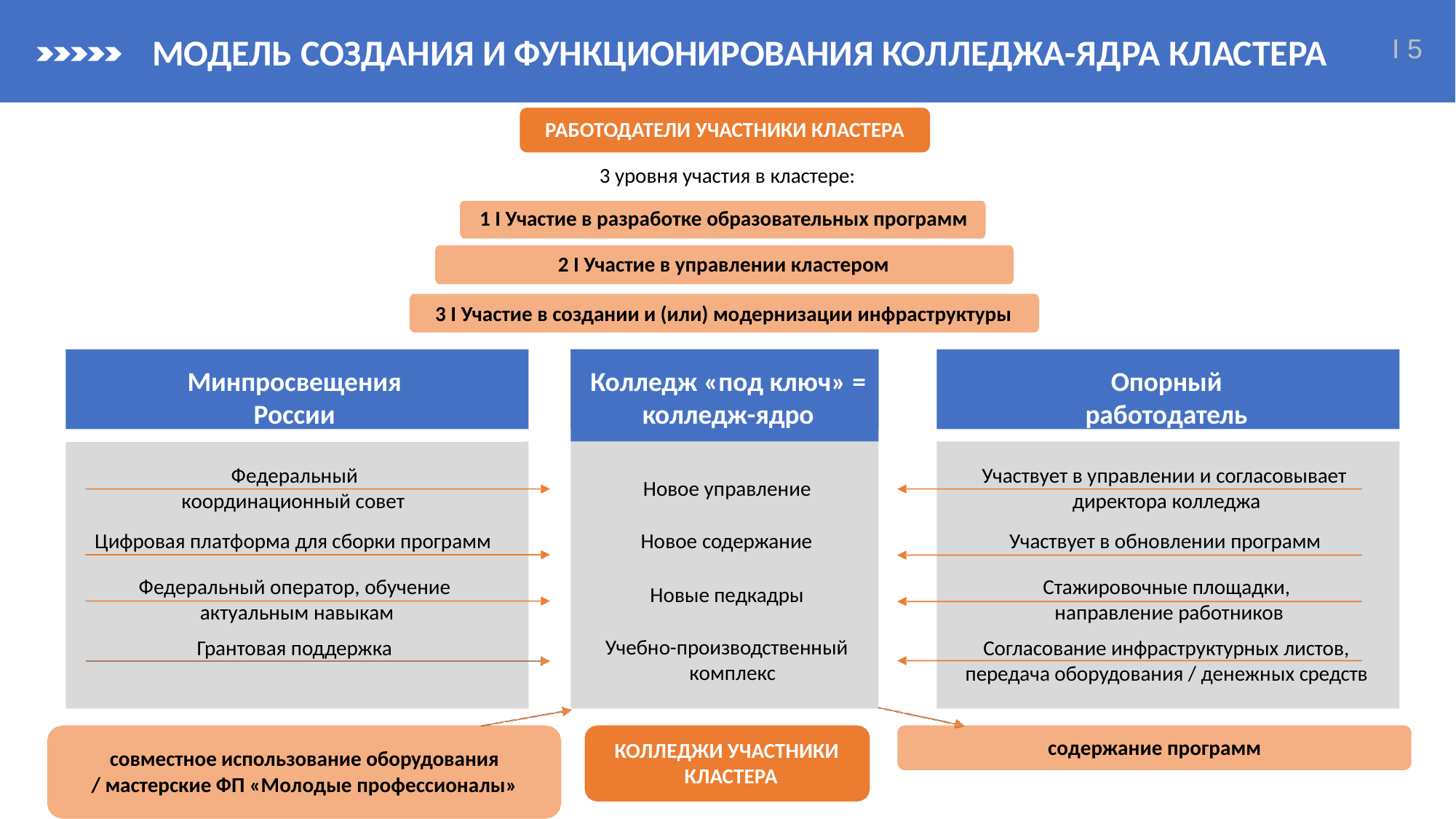

# МОДЕЛЬ СОЗДАНИЯ И ФУНКЦИОНИРОВАНИЯ КОЛЛЕДЖА-ЯДРА КЛАСТЕРА
I 5

РАБОТОДАТЕЛИ УЧАСТНИКИ КЛАСТЕРА

3 уровня участия в кластере:
1 I Участие в разработке образовательных программ

2 I Участие в управлении кластером

3 I Участие в создании и (или) модернизации инфраструктуры

Минпросвещения
России

Колледж «под ключ» =
колледж-ядро
Опорный
работодатель

Федеральный
координационный совет
Цифровая платформа для сборки программ

Федеральный оператор, обучение  актуальным навыкам
Грантовая поддержка
Участвует в управлении и согласовывает  директора колледжа
Участвует в обновлении программ

Стажировочные площадки,  направление работников
Согласование инфраструктурных листов,
передача оборудования / денежных средств
Новое управление

Новое содержание

Новые педкадры

Учебно-производственный  комплекс

содержание программ
КОЛЛЕДЖИ УЧАСТНИКИ  КЛАСТЕРА
совместное использование оборудования
/ мастерские ФП «Молодые профессионалы»